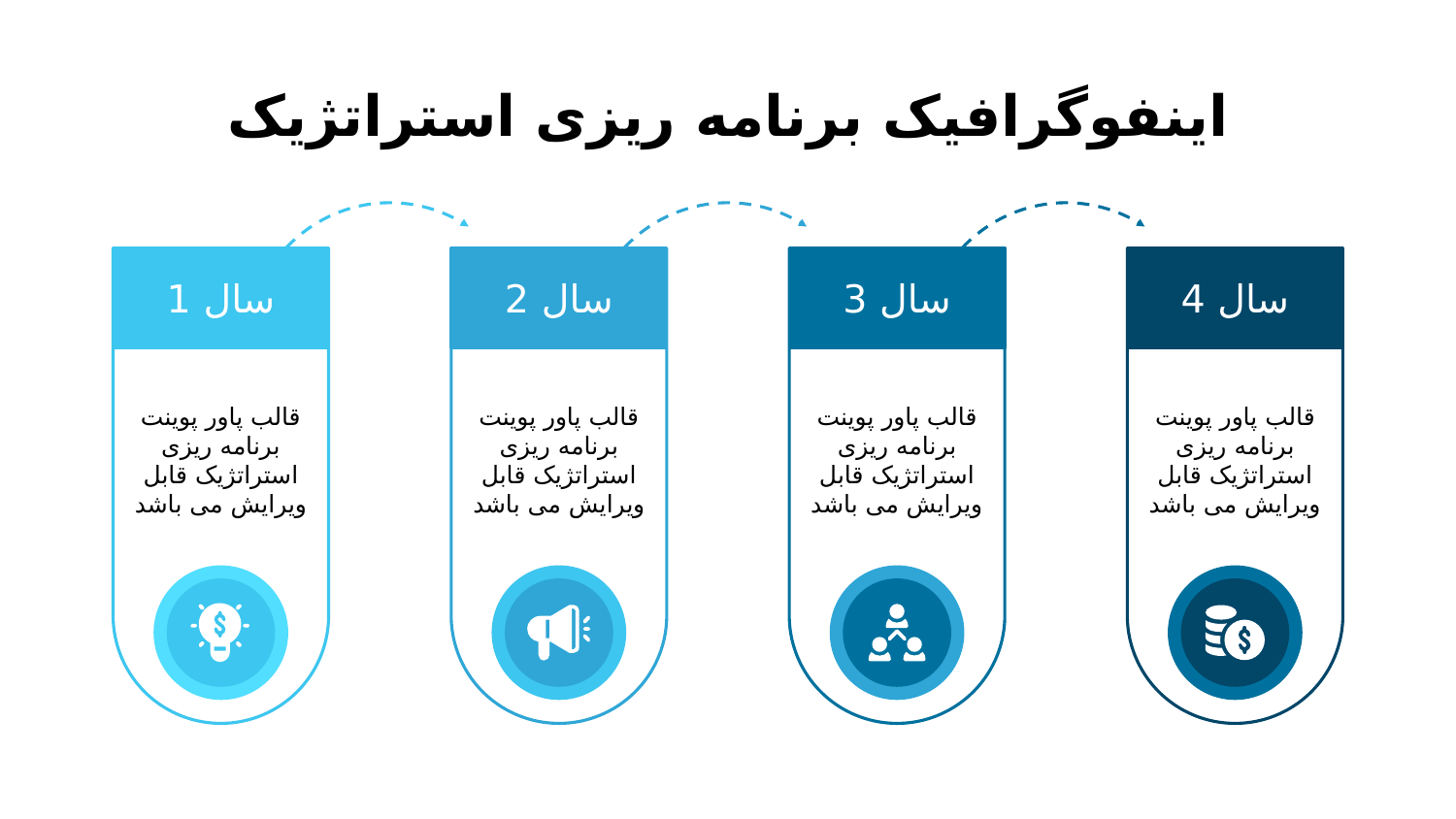

# اینفوگرافیک برنامه ریزی استراتژیک

سال 1
سال 2
سال 3
سال 4

قالب پاور پوینت برنامه ریزی استراتژیک قابل ویرایش می باشد
قالب پاور پوینت برنامه ریزی استراتژیک قابل ویرایش می باشد
قالب پاور پوینت برنامه ریزی استراتژیک قابل ویرایش می باشد
قالب پاور پوینت برنامه ریزی استراتژیک قابل ویرایش می باشد